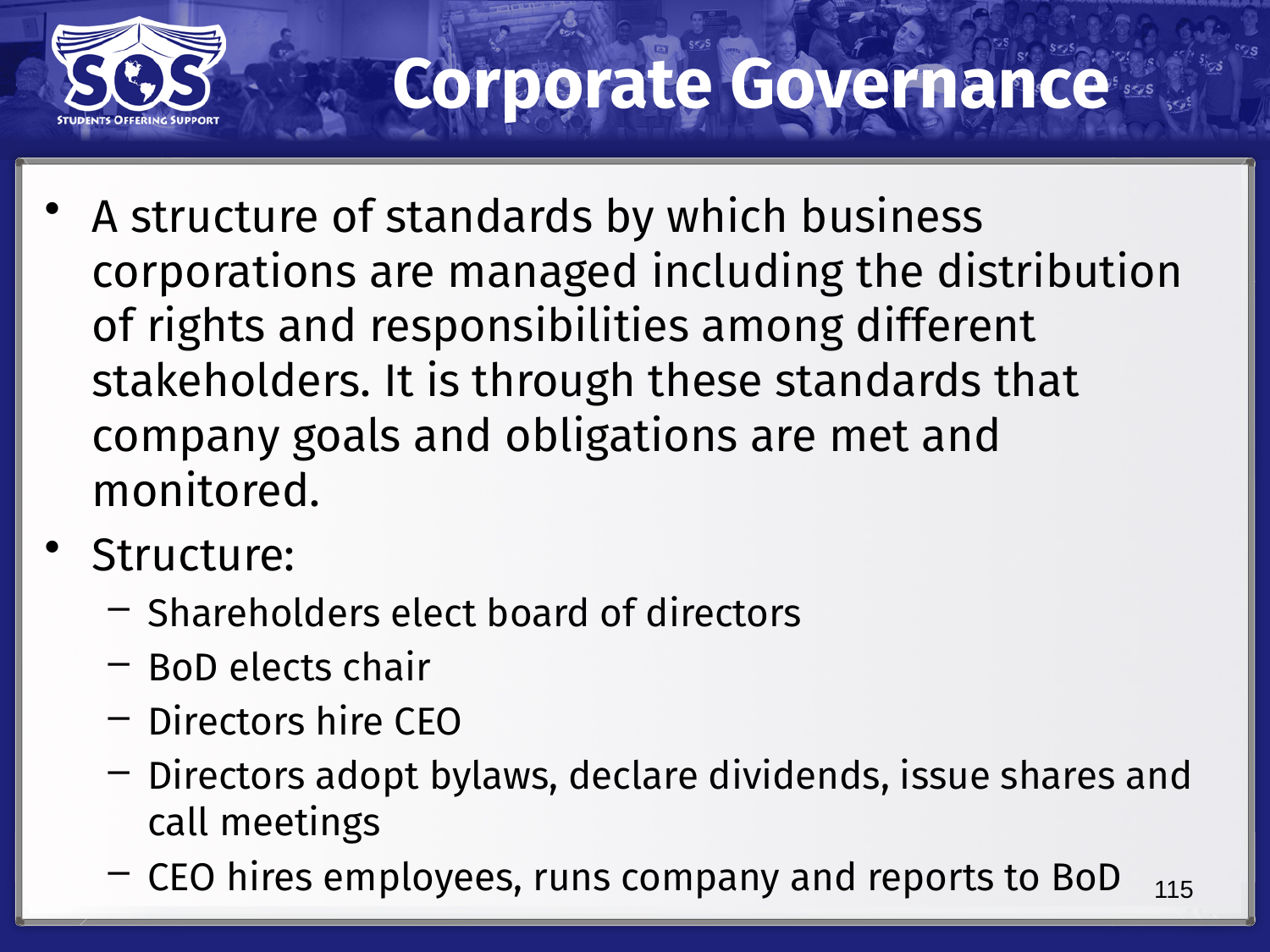

# Corporate Governance
A structure of standards by which business corporations are managed including the distribution of rights and responsibilities among different stakeholders. It is through these standards that company goals and obligations are met and monitored.
Structure:
Shareholders elect board of directors
BoD elects chair
Directors hire CEO
Directors adopt bylaws, declare dividends, issue shares and call meetings
CEO hires employees, runs company and reports to BoD
115